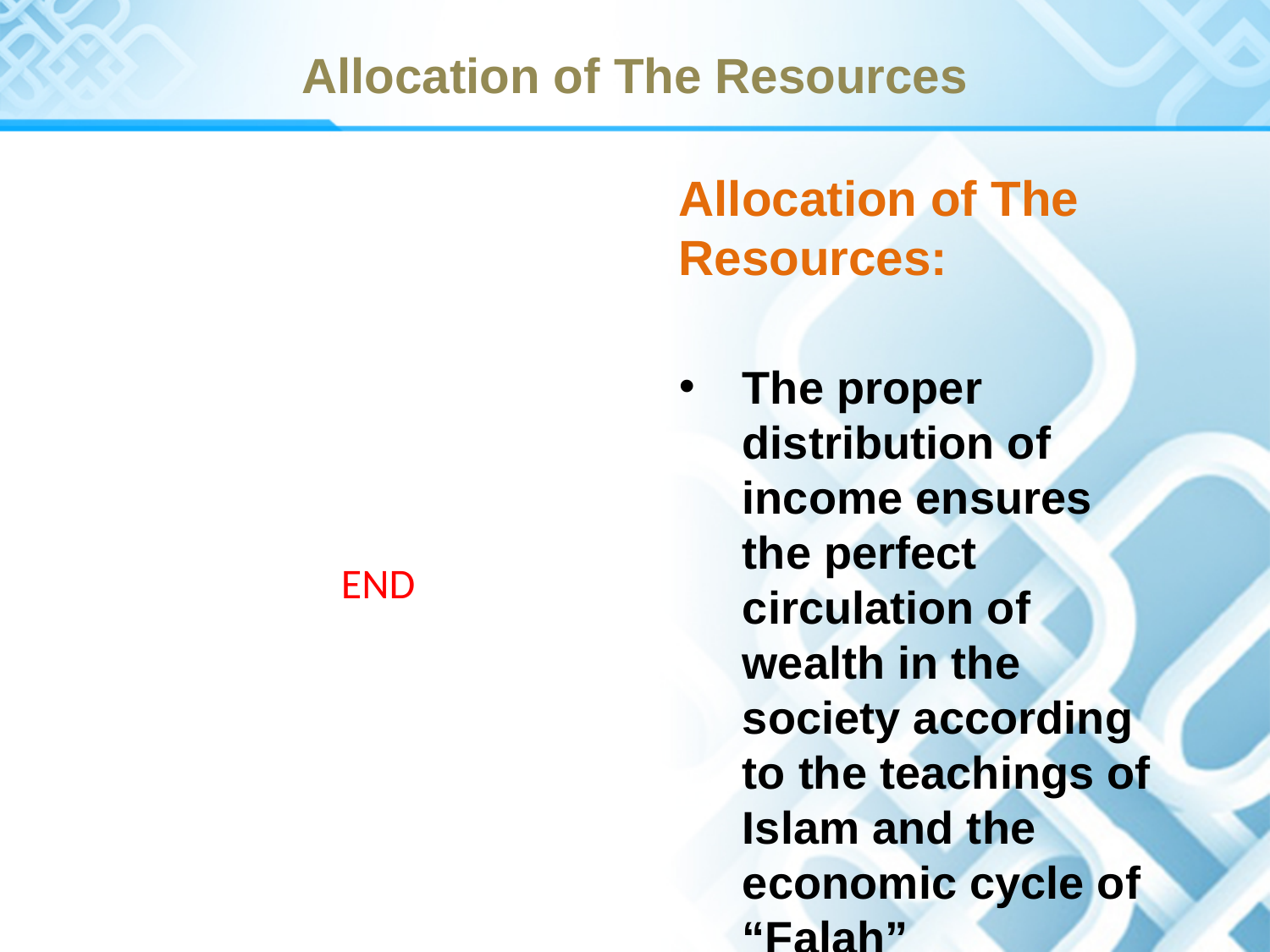

Allocation of The Resources
Allocation of The Resources:

The proper distribution of income ensures the perfect circulation of wealth in the society according to the teachings of Islam and the economic cycle of “Falah”
END